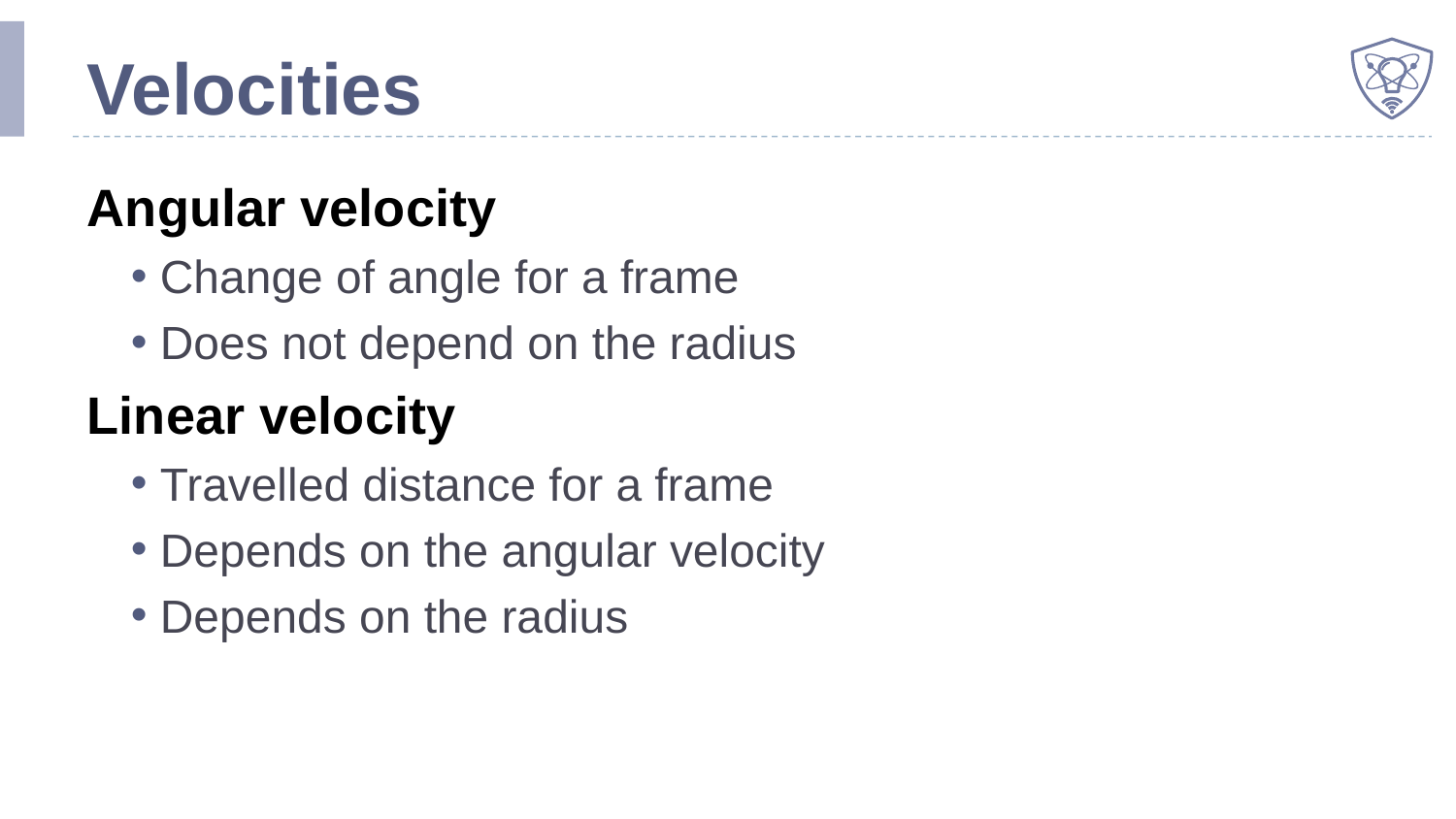

# Velocities
Angular velocity
Change of angle for a frame
Does not depend on the radius
Linear velocity
Travelled distance for a frame
Depends on the angular velocity
Depends on the radius